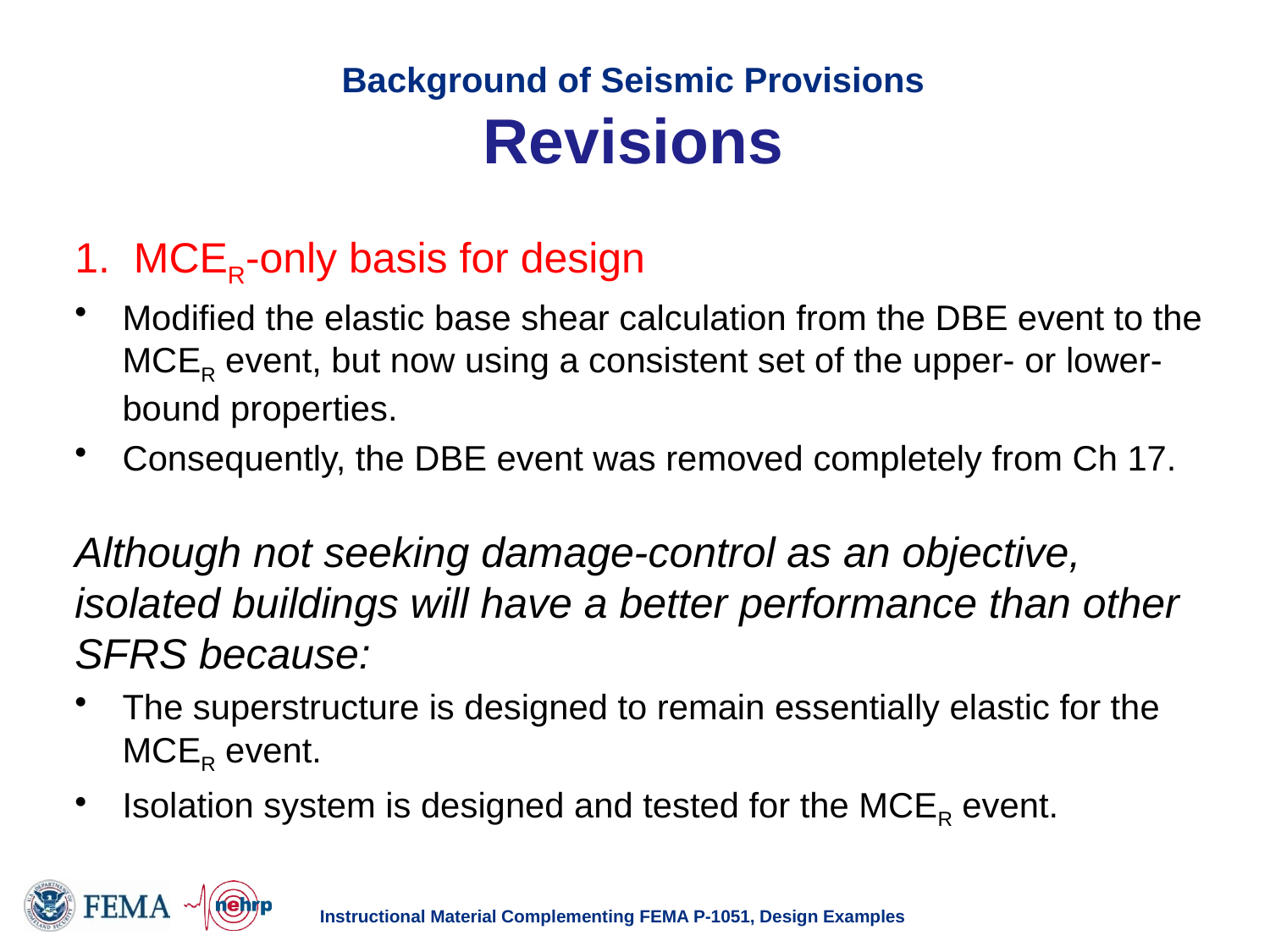

# Background of Seismic Provisions Revisions
1.  MCER-only basis for design
Modified the elastic base shear calculation from the DBE event to the MCER event, but now using a consistent set of the upper- or lower- bound properties.
Consequently, the DBE event was removed completely from Ch 17.

Although not seeking damage-control as an objective, isolated buildings will have a better performance than other SFRS because:
The superstructure is designed to remain essentially elastic for the MCER event.
Isolation system is designed and tested for the MCER event.
Instructional Material Complementing FEMA P-1051, Design Examples